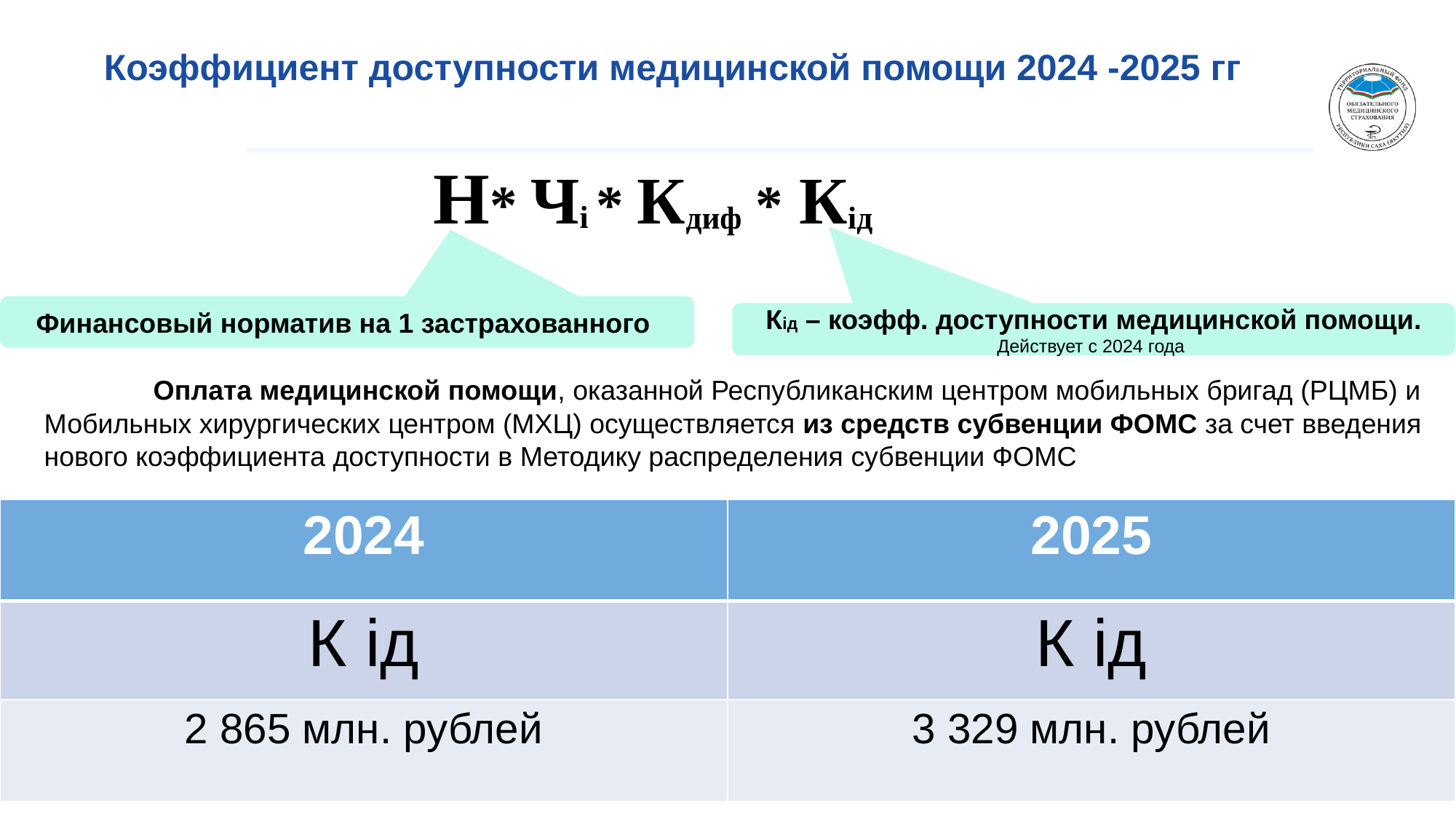

# Коэффициент доступности медицинской помощи 2024 -2025 гг
H* Чi * Кдиф * Кiд
Финансовый норматив на 1 застрахованного
Кiд – коэфф. доступности медицинской помощи. Действует с 2024 года
	Оплата медицинской помощи, оказанной Республиканским центром мобильных бригад (РЦМБ) и Мобильных хирургических центром (МХЦ) осуществляется из средств субвенции ФОМС за счет введения нового коэффициента доступности в Методику распределения субвенции ФОМС

| 2024 | 2025 |
| --- | --- |
| К iд | К iд |
| 2 865 млн. рублей | 3 329 млн. рублей |